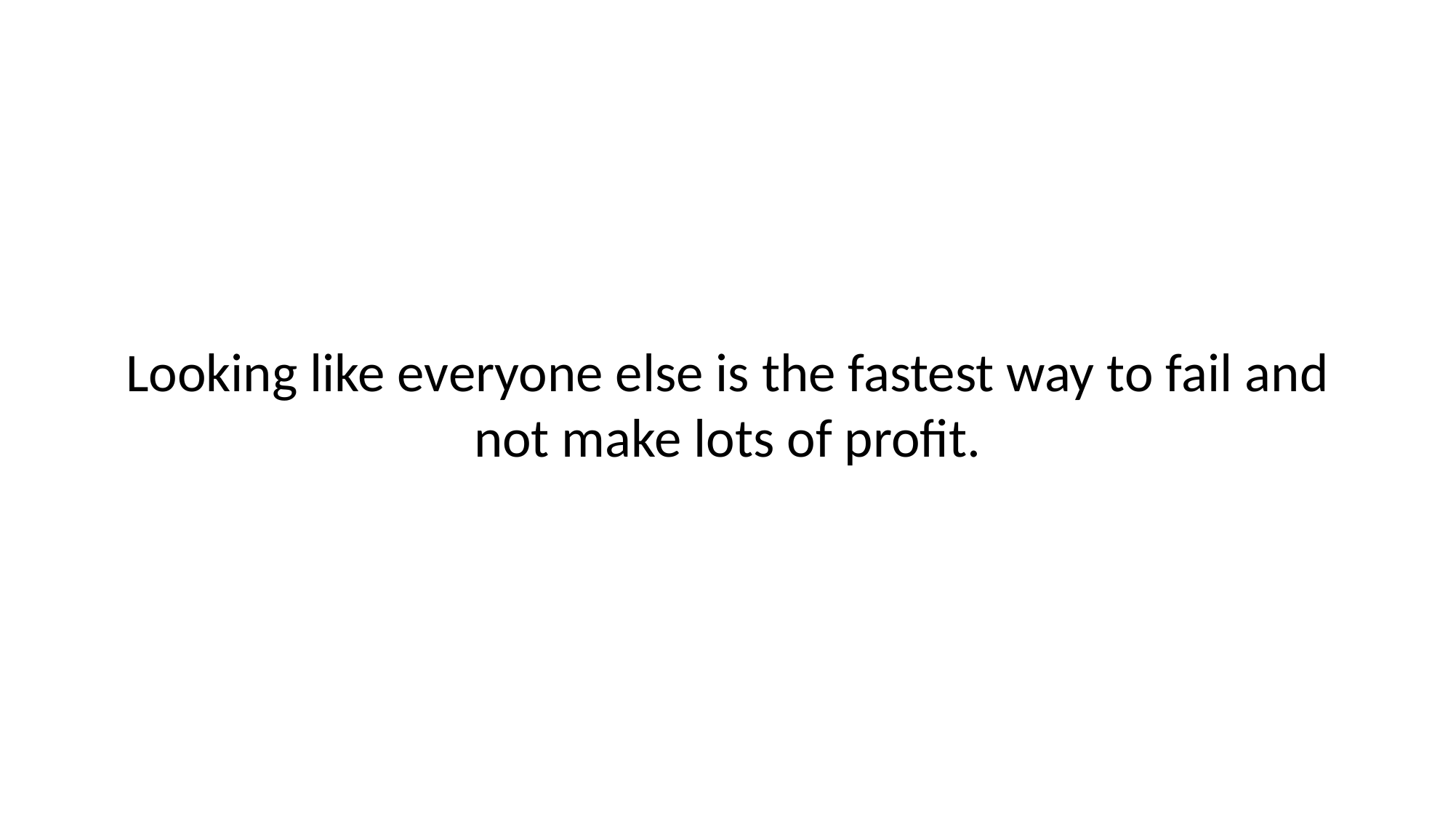

# Looking like everyone else is the fastest way to fail and not make lots of profit.